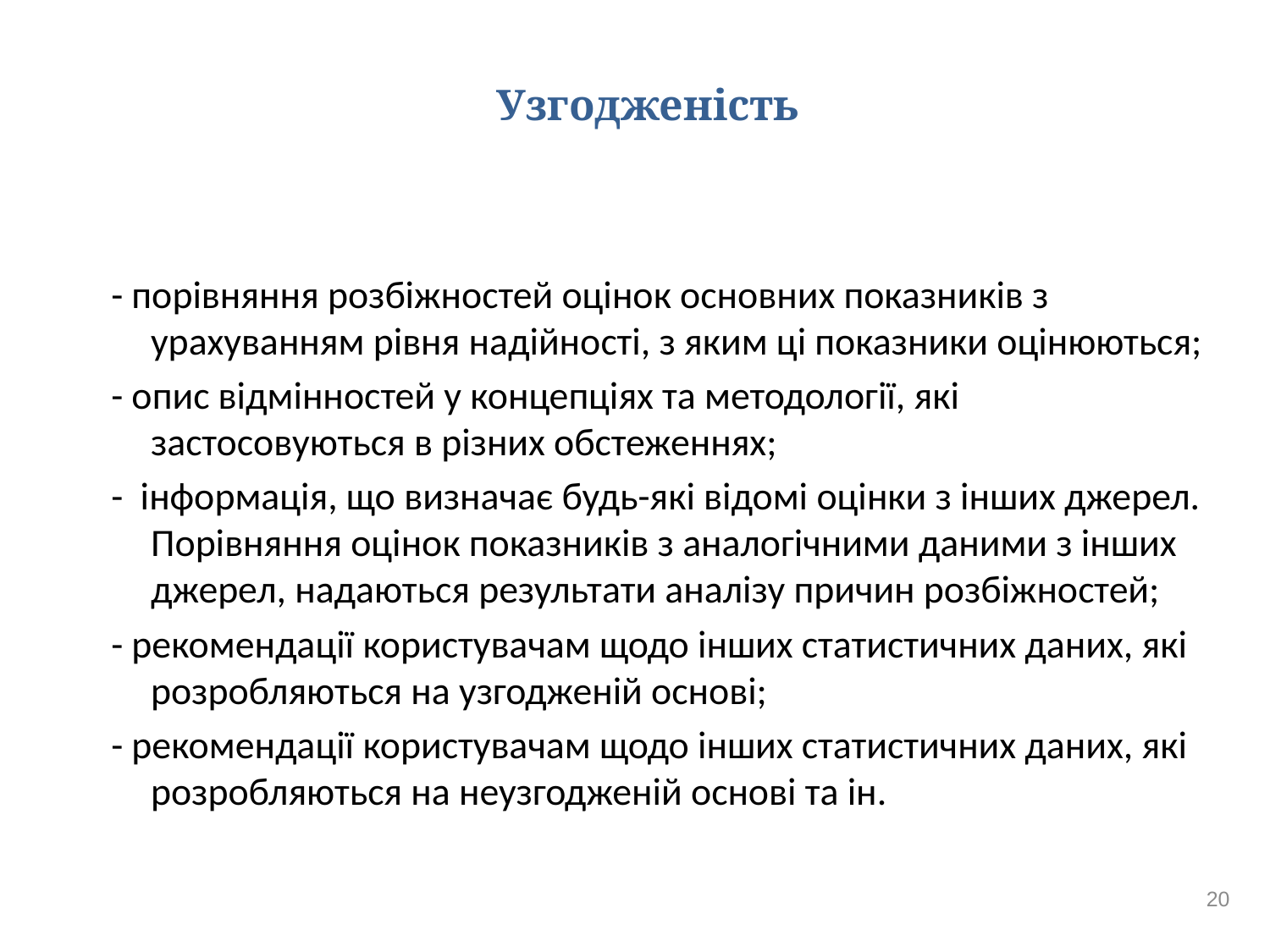

# Узгодженість
- порівняння розбіжностей оцінок основних показників з урахуванням рівня надійності, з яким ці показники оцінюються;
- опис відмінностей у концепціях та методології, які застосовуються в різних обстеженнях;
-  інформація, що визначає будь-які відомі оцінки з інших джерел. Порівняння оцінок показників з аналогічними даними з інших джерел, надаються результати аналізу причин розбіжностей;
- рекомендації користувачам щодо інших статистичних даних, які розробляються на узгодженій основі;
- рекомендації користувачам щодо інших статистичних даних, які розробляються на неузгодженій основі та ін.
20